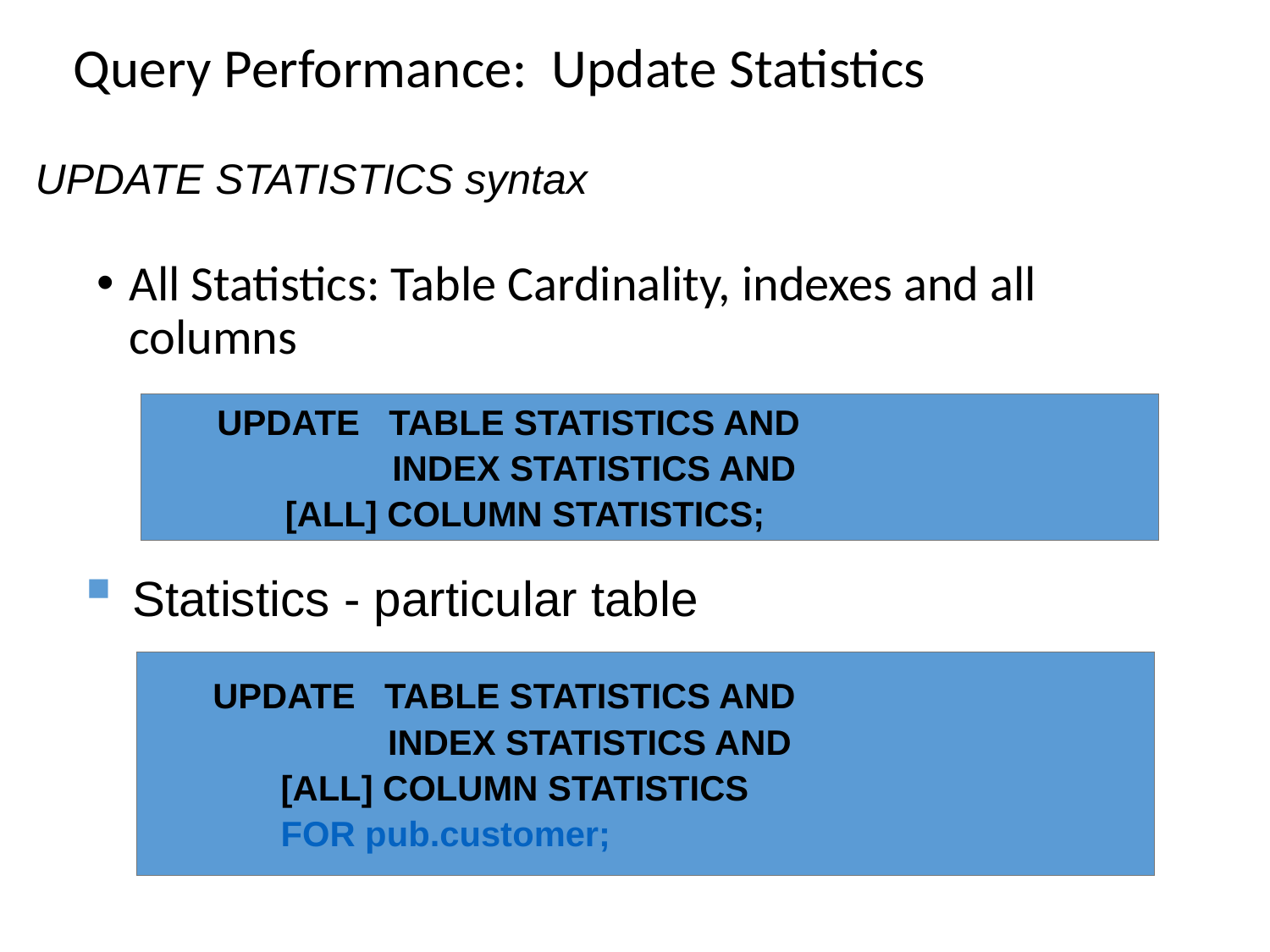

# Query Performance:  Update Statistics
UPDATE STATISTICS syntax

All Statistics: Table Cardinality, indexes and all columns
UPDATE   TABLE STATISTICS AND
                  INDEX STATISTICS AND
       [ALL] COLUMN STATISTICS;

Statistics - particular table
UPDATE   TABLE STATISTICS AND
                  INDEX STATISTICS AND
       [ALL] COLUMN STATISTICS
       FOR pub.customer;